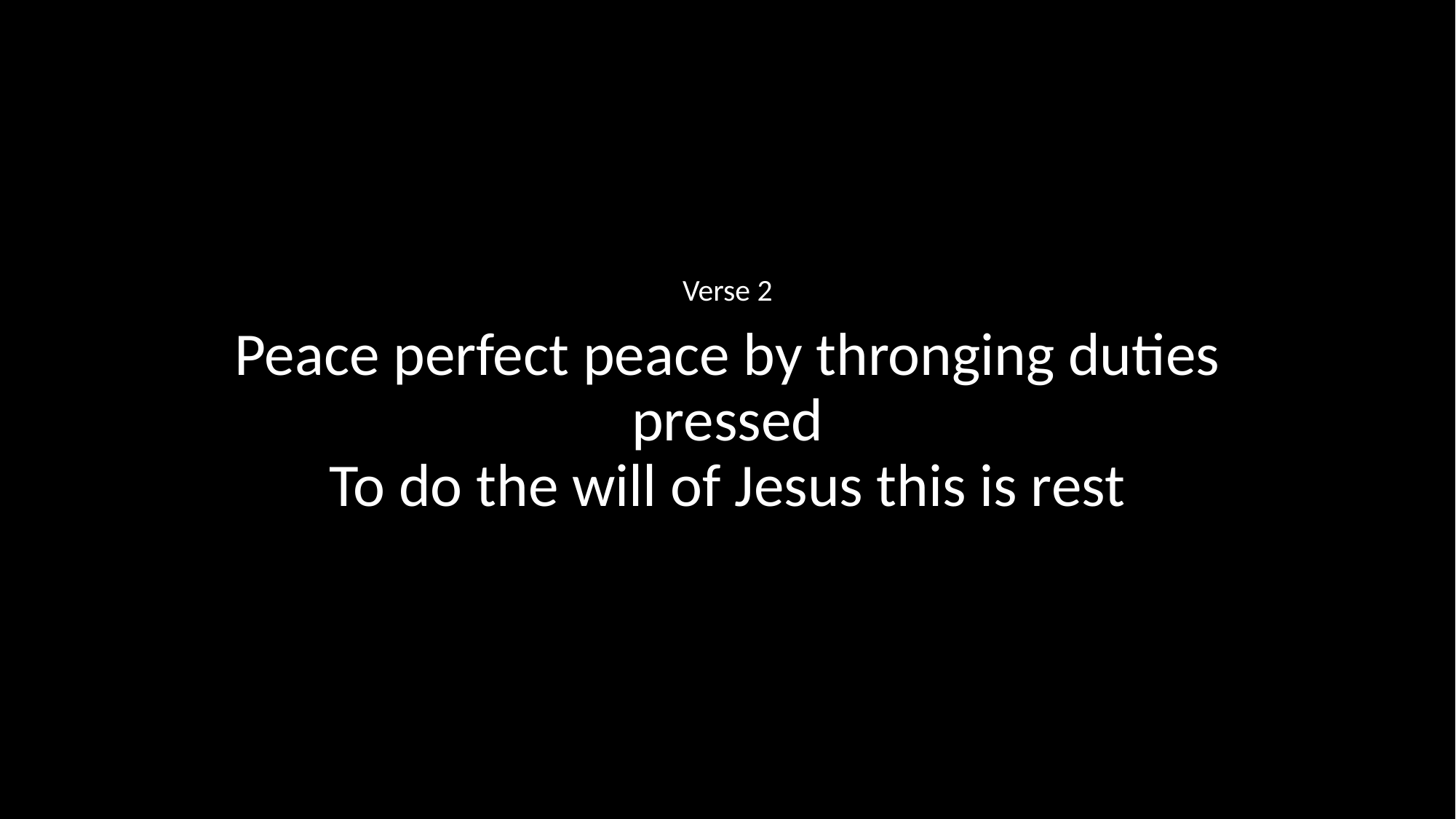

Verse 2
Peace perfect peace by thronging duties pressed
To do the will of Jesus this is rest